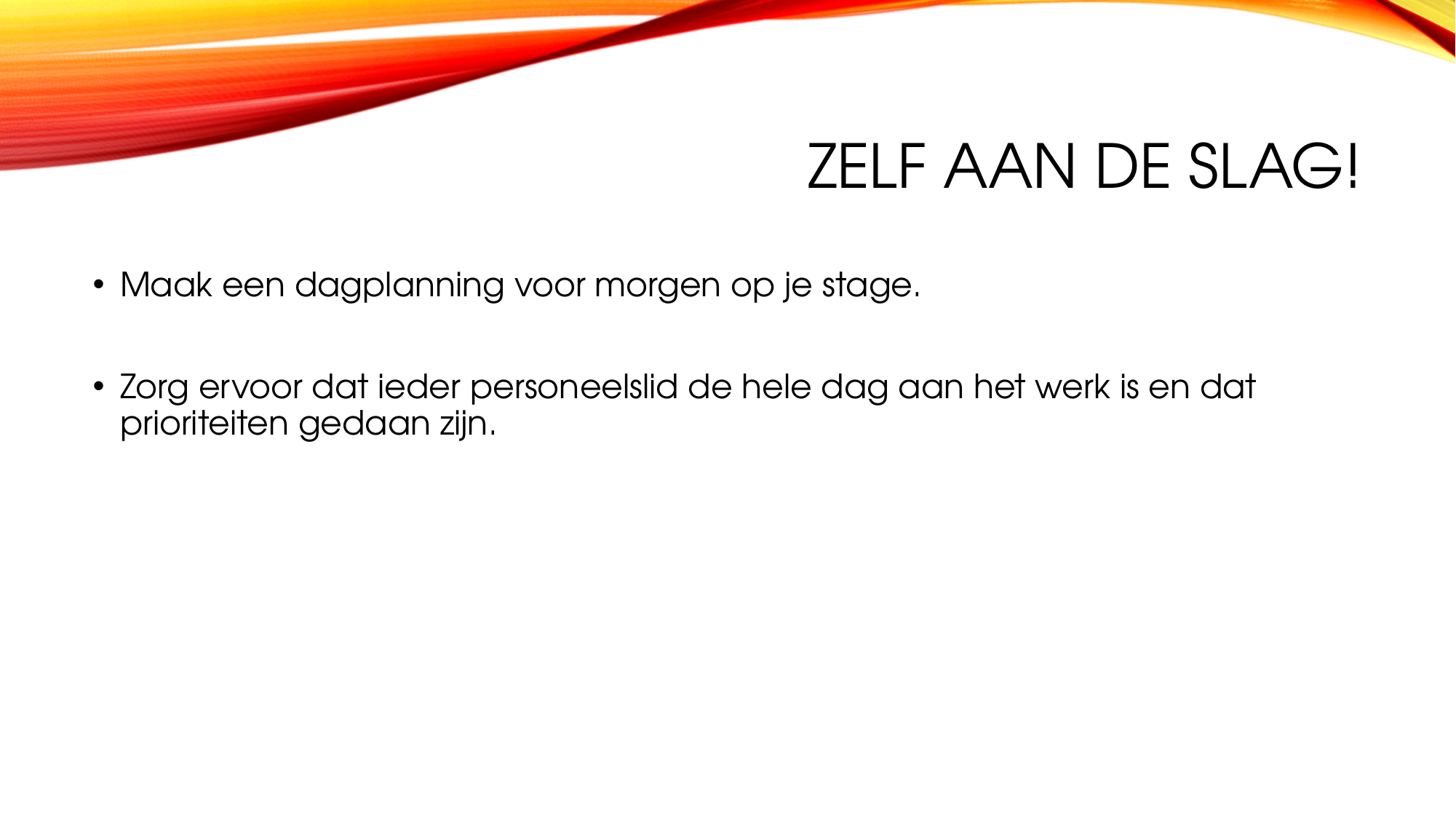

# Zelf aan de slag!
Maak een dagplanning voor morgen op je stage.

Zorg ervoor dat ieder personeelslid de hele dag aan het werk is en dat prioriteiten gedaan zijn.